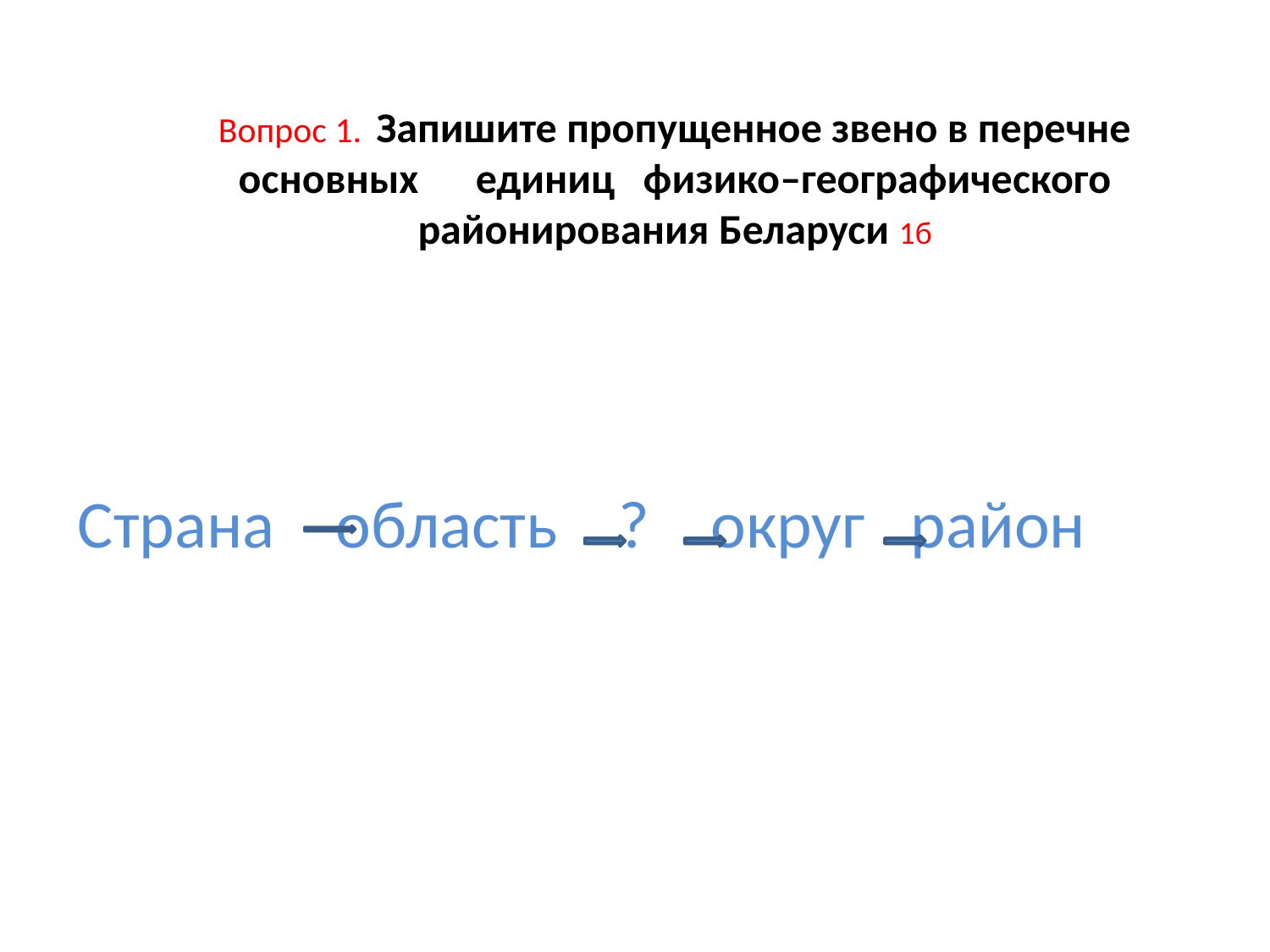

Вопрос 1.  Запишите пропущенное звено в перечне основных      единиц   физико–географического районирования Беларуси 1б
Страна    область    ?    округ   район